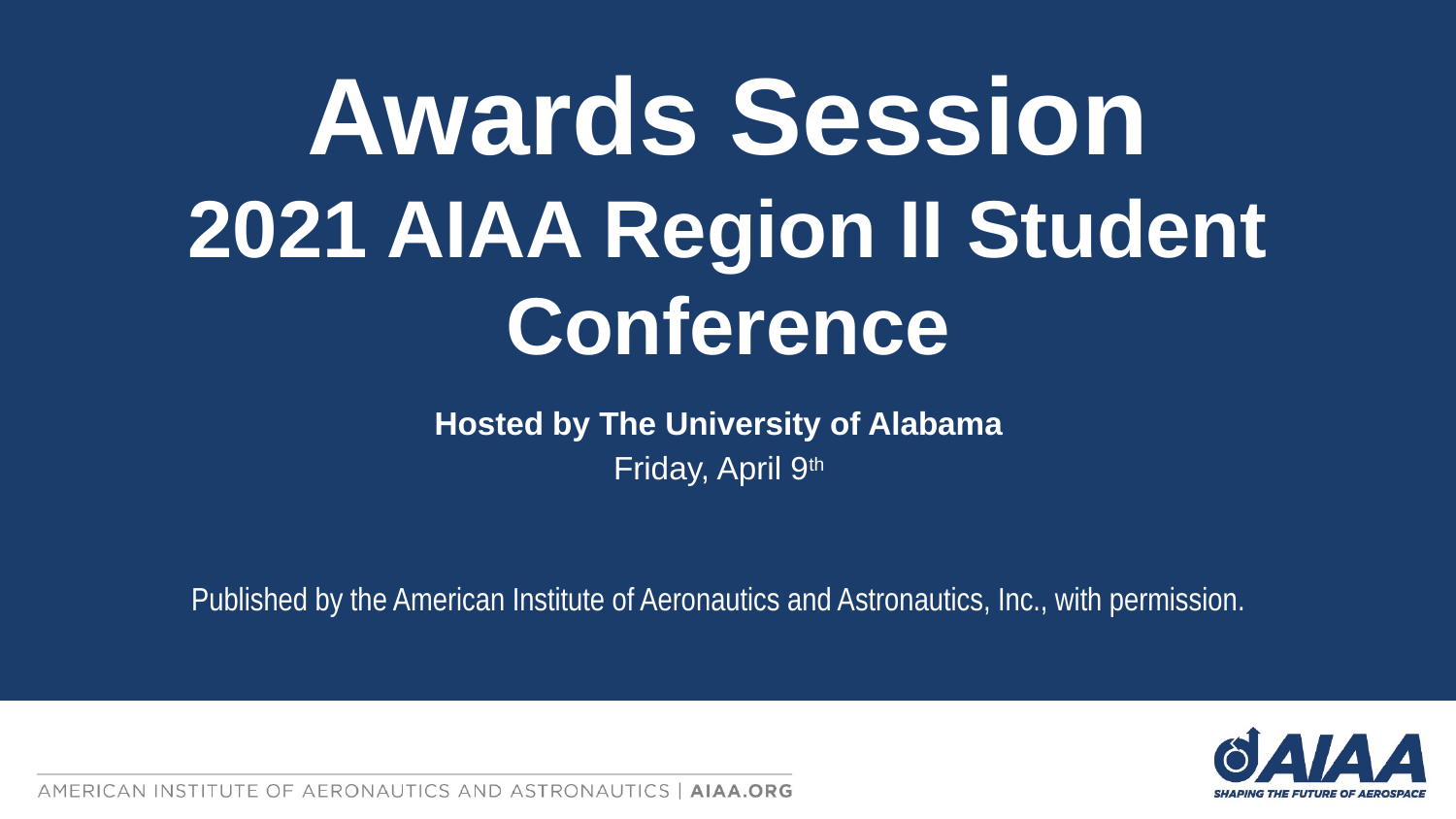

Awards Session
2021 AIAA Region II Student Conference

Hosted by The University of Alabama
Friday, April 9th

Published by the American Institute of Aeronautics and Astronautics, Inc., with permission.